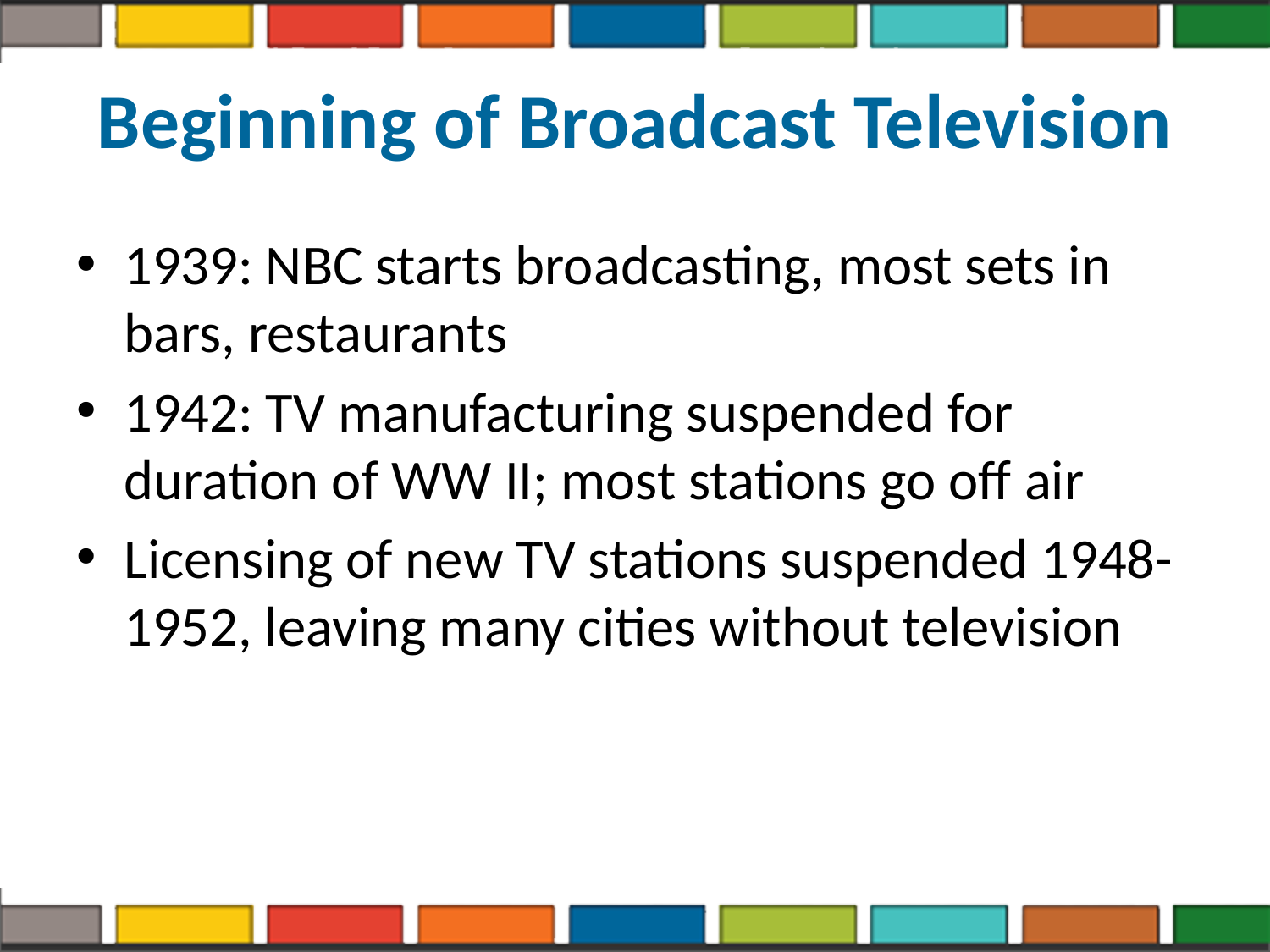

# Beginning of Broadcast Television
1939: NBC starts broadcasting, most sets in bars, restaurants
1942: TV manufacturing suspended for duration of WW II; most stations go off air
Licensing of new TV stations suspended 1948-1952, leaving many cities without television